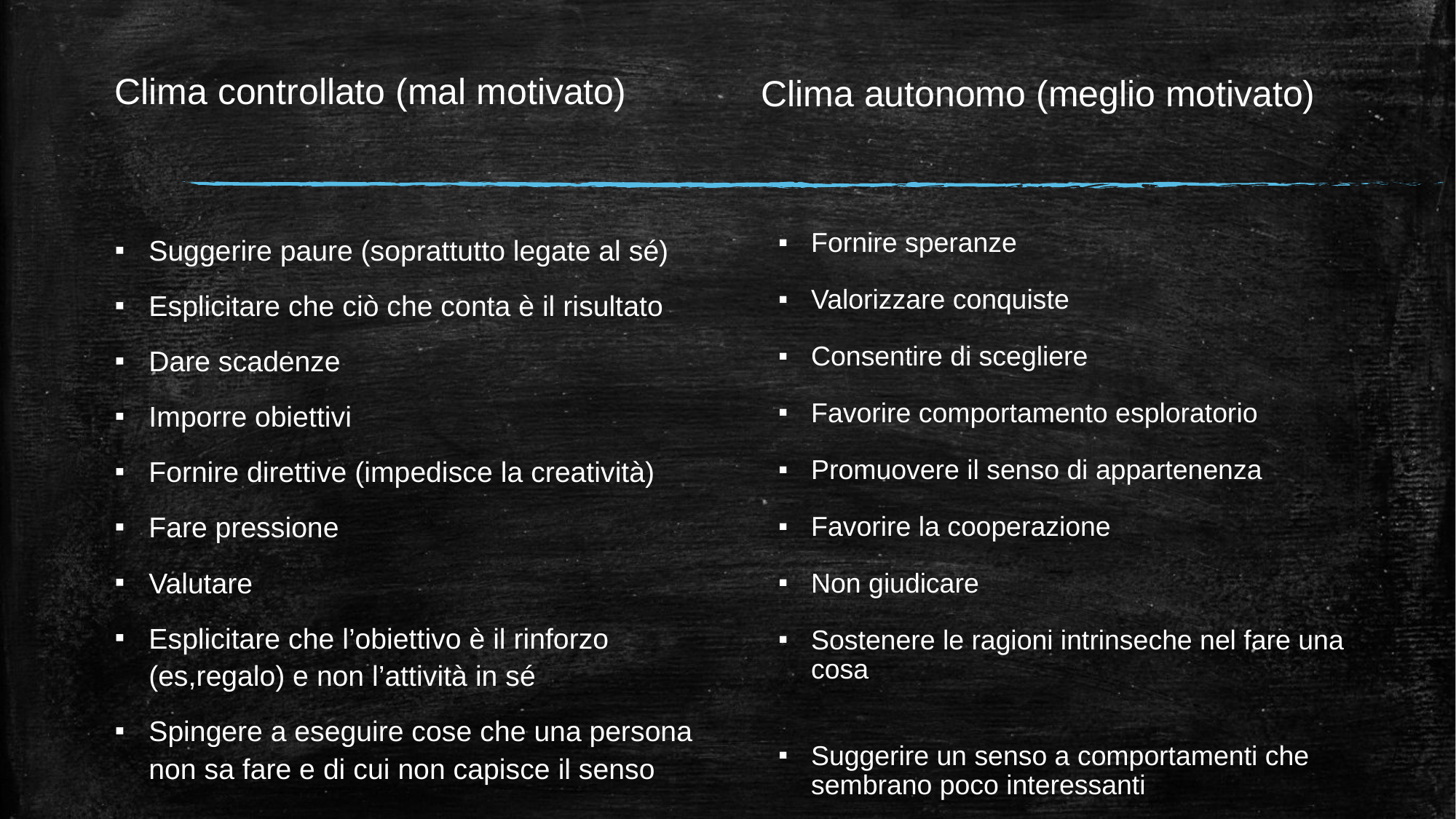

Clima controllato (mal motivato)
Clima autonomo (meglio motivato)
Suggerire paure (soprattutto legate al sé)
Esplicitare che ciò che conta è il risultato
Dare scadenze
Imporre obiettivi
Fornire direttive (impedisce la creatività)
Fare pressione
Valutare
Esplicitare che l’obiettivo è il rinforzo (es,regalo) e non l’attività in sé
Spingere a eseguire cose che una persona non sa fare e di cui non capisce il senso

Fornire speranze
Valorizzare conquiste
Consentire di scegliere
Favorire comportamento esploratorio
Promuovere il senso di appartenenza
Favorire la cooperazione
Non giudicare
Sostenere le ragioni intrinseche nel fare una cosa
Suggerire un senso a comportamenti che sembrano poco interessanti